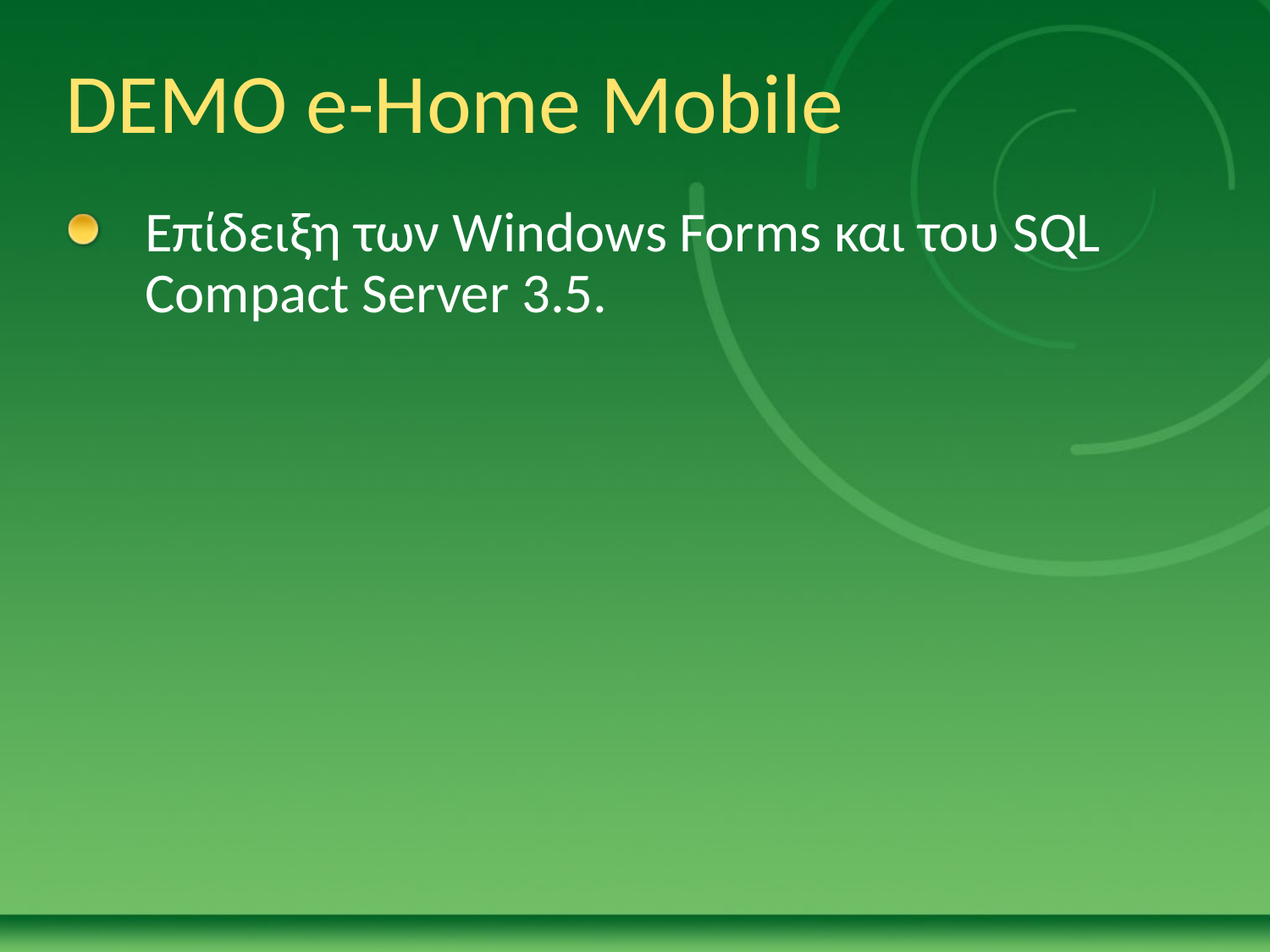

# DEMO e-Home Mobile
Επίδειξη των Windows Forms και του SQL Compact Server 3.5.